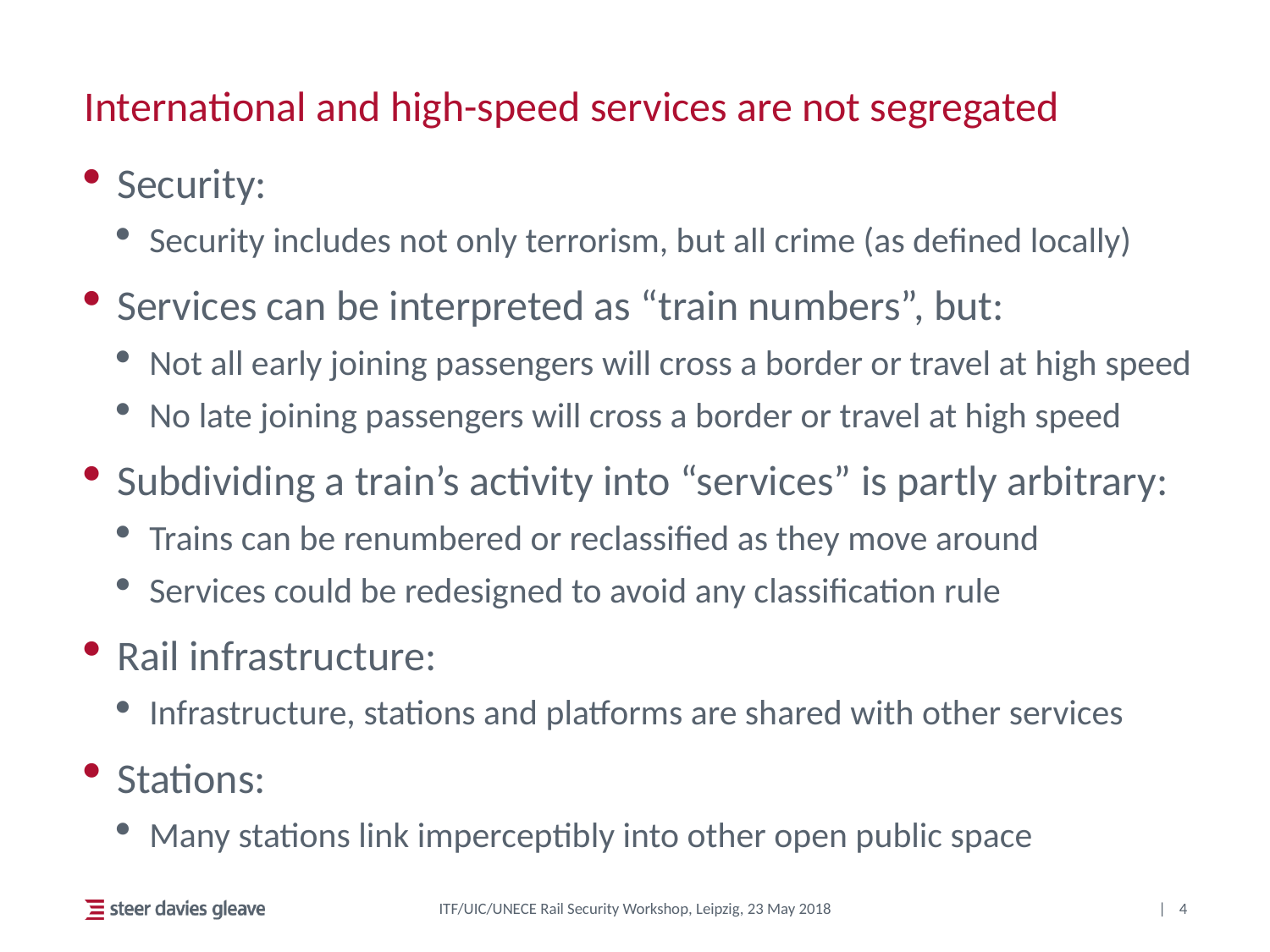

# International and high-speed services are not segregated
Security:
Security includes not only terrorism, but all crime (as defined locally)
Services can be interpreted as “train numbers”, but:
Not all early joining passengers will cross a border or travel at high speed
No late joining passengers will cross a border or travel at high speed
Subdividing a train’s activity into “services” is partly arbitrary:
Trains can be renumbered or reclassified as they move around
Services could be redesigned to avoid any classification rule
Rail infrastructure:
Infrastructure, stations and platforms are shared with other services
Stations:
Many stations link imperceptibly into other open public space

ITF/UIC/UNECE Rail Security Workshop, Leipzig, 23 May 2018
4